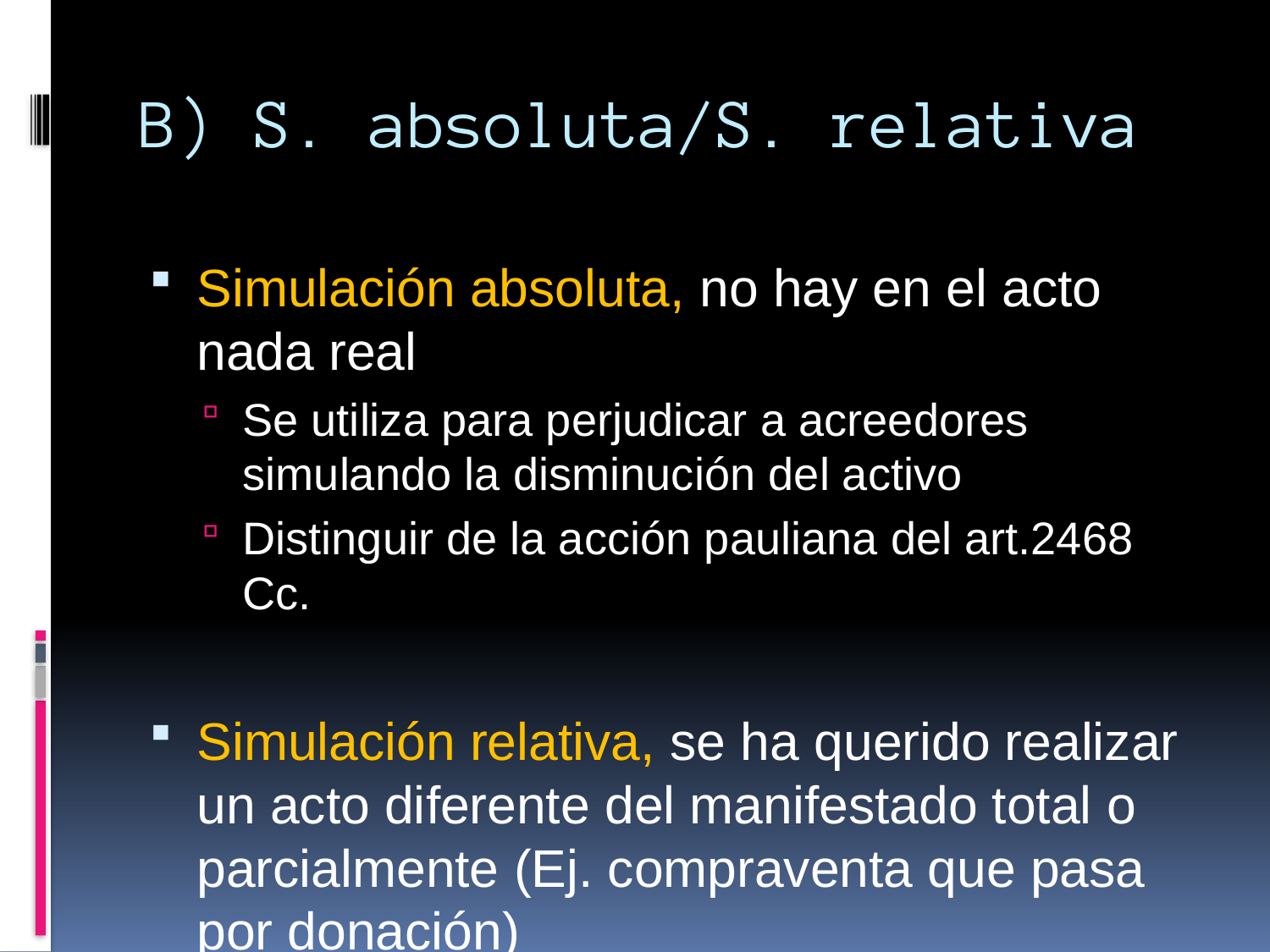

# B) S. absoluta/S. relativa
Simulación absoluta, no hay en el acto nada real
Se utiliza para perjudicar a acreedores simulando la disminución del activo
Distinguir de la acción pauliana del art.2468 Cc.

Simulación relativa, se ha querido realizar un acto diferente del manifestado total o parcialmente (Ej. compraventa que pasa por donación)